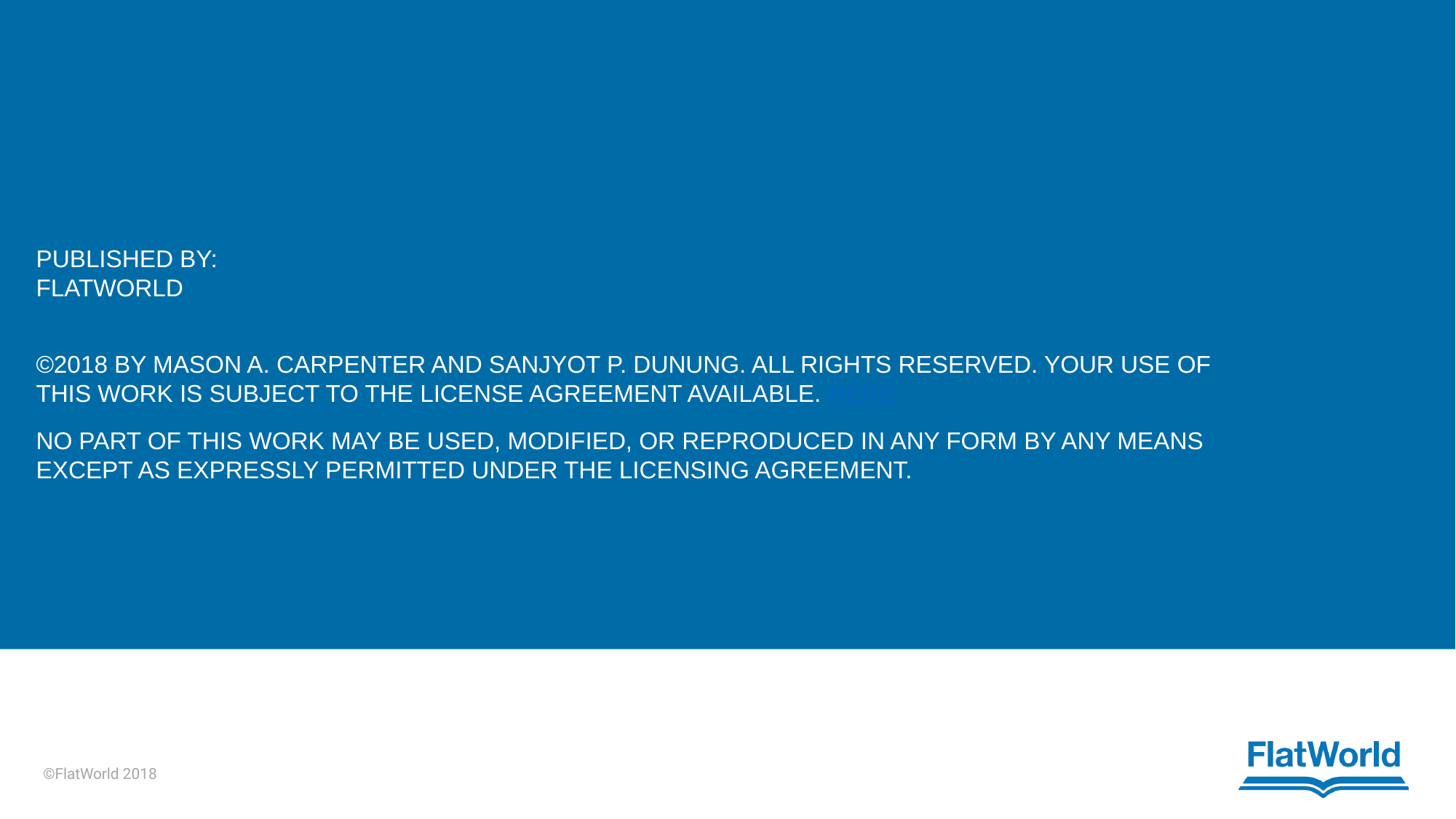

PUBLISHED BY:
FLATWORLD

©2018 BY MASON A. CARPENTER AND SANJYOT P. DUNUNG. ALL RIGHTS RESERVED. YOUR USE OF THIS WORK IS SUBJECT TO THE LICENSE AGREEMENT AVAILABLE. HERE
NO PART OF THIS WORK MAY BE USED, MODIFIED, OR REPRODUCED IN ANY FORM BY ANY MEANS EXCEPT AS EXPRESSLY PERMITTED UNDER THE LICENSING AGREEMENT.